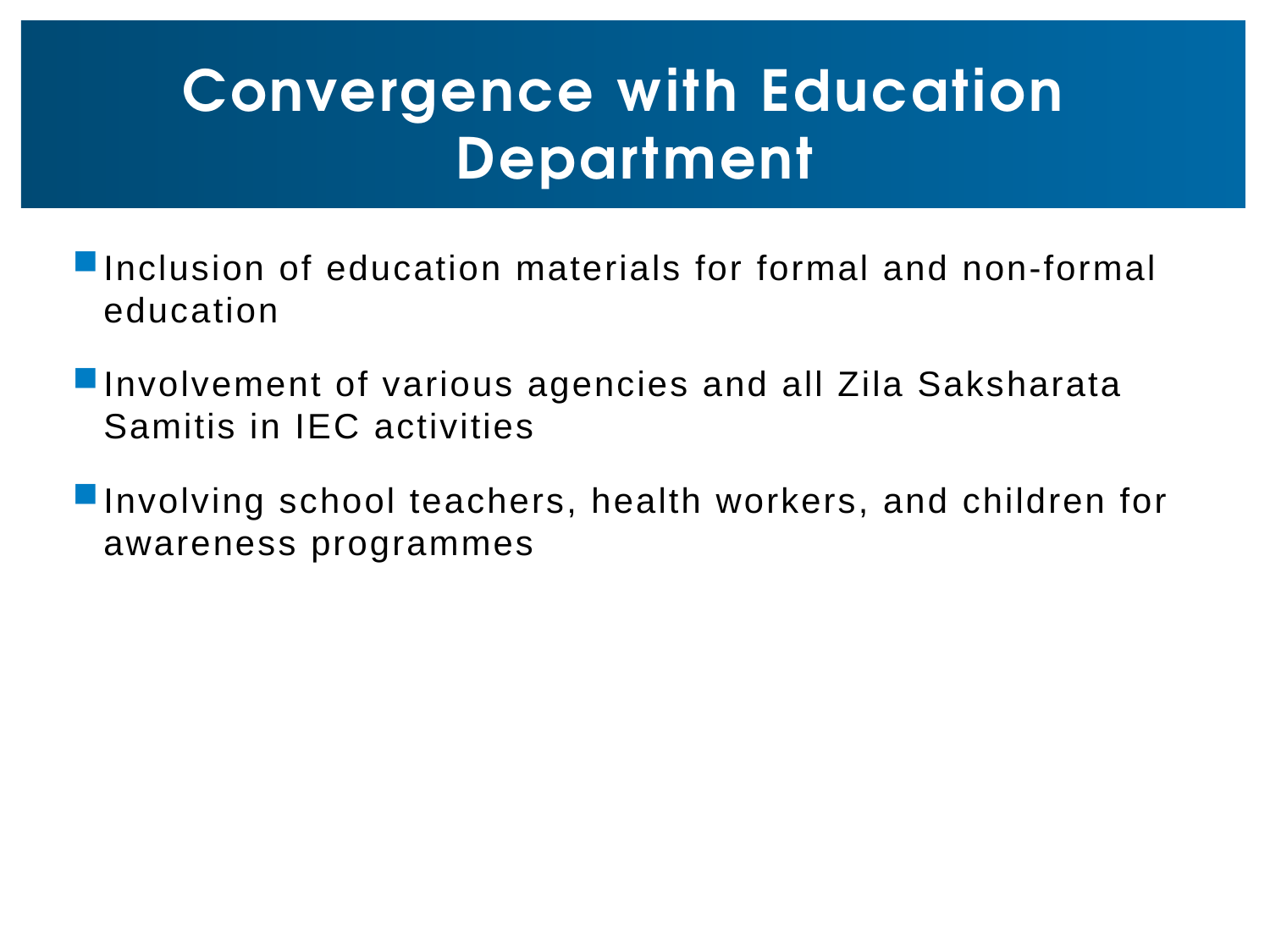

# Convergence with Education  Department
Inclusion of education materials for formal and non-formal education
Involvement of various agencies and all Zila Saksharata Samitis in IEC activities
Involving school teachers, health workers, and children for awareness programmes